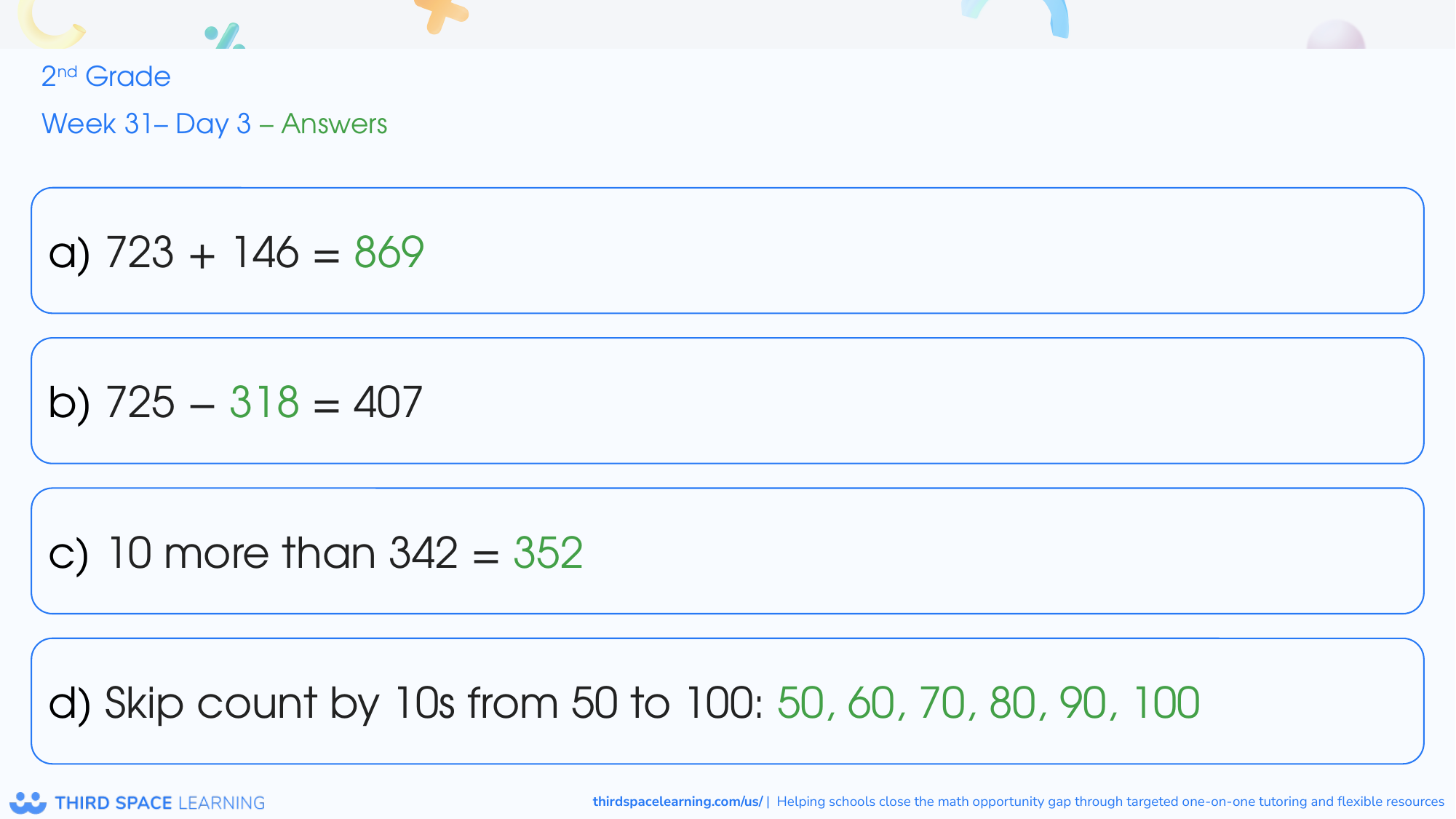

2nd Grade
Week 31– Day 3 – Answers
723 + 146 = 869
725 − 318 = 407
10 more than 342 = 352
Skip count by 10s from 50 to 100: 50, 60, 70, 80, 90, 100